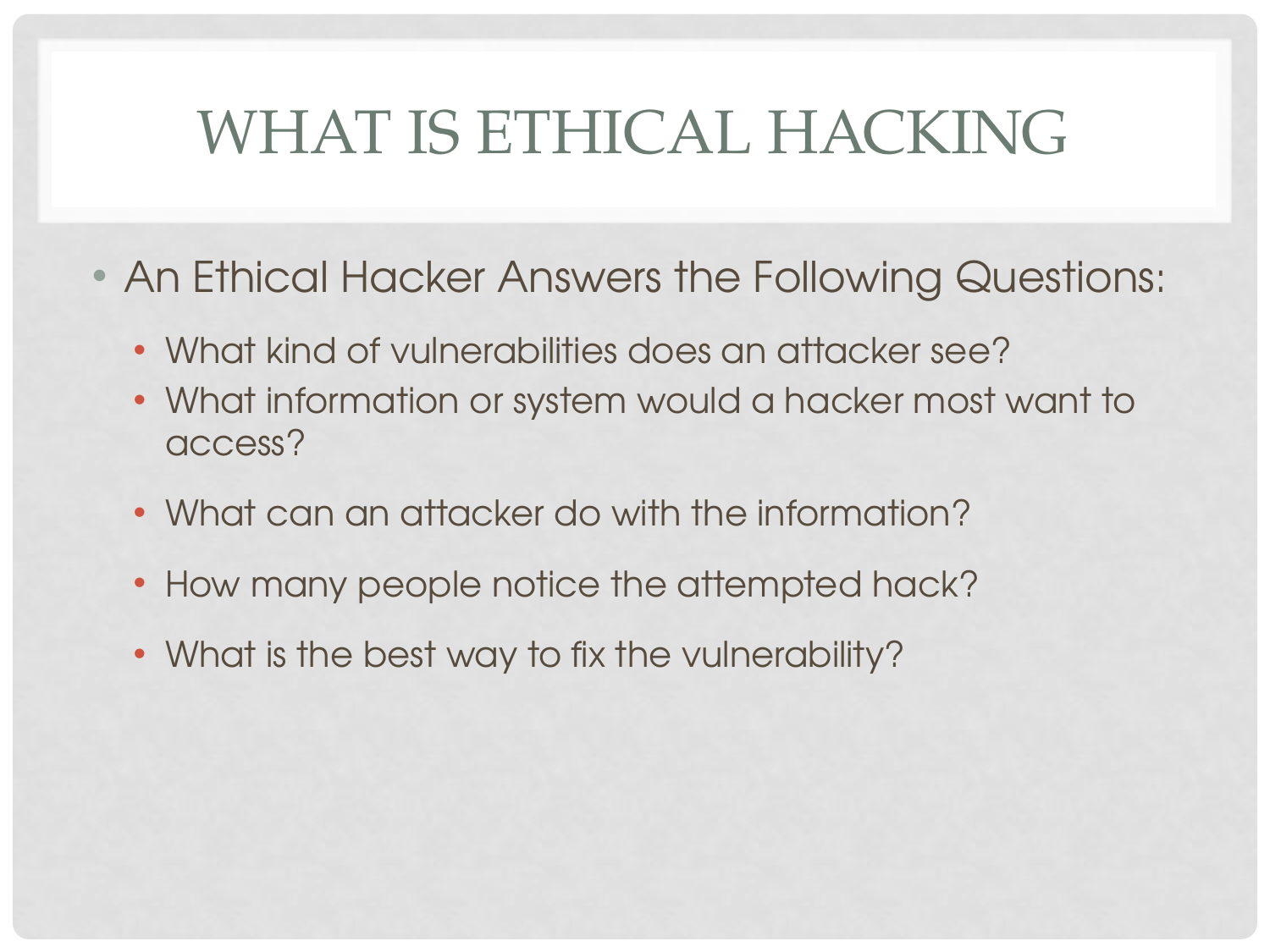

# What is ethical hacking
An Ethical Hacker Answers the Following Questions:
What kind of vulnerabilities does an attacker see?
What information or system would a hacker most want to access?
What can an attacker do with the information?
How many people notice the attempted hack?
What is the best way to fix the vulnerability?